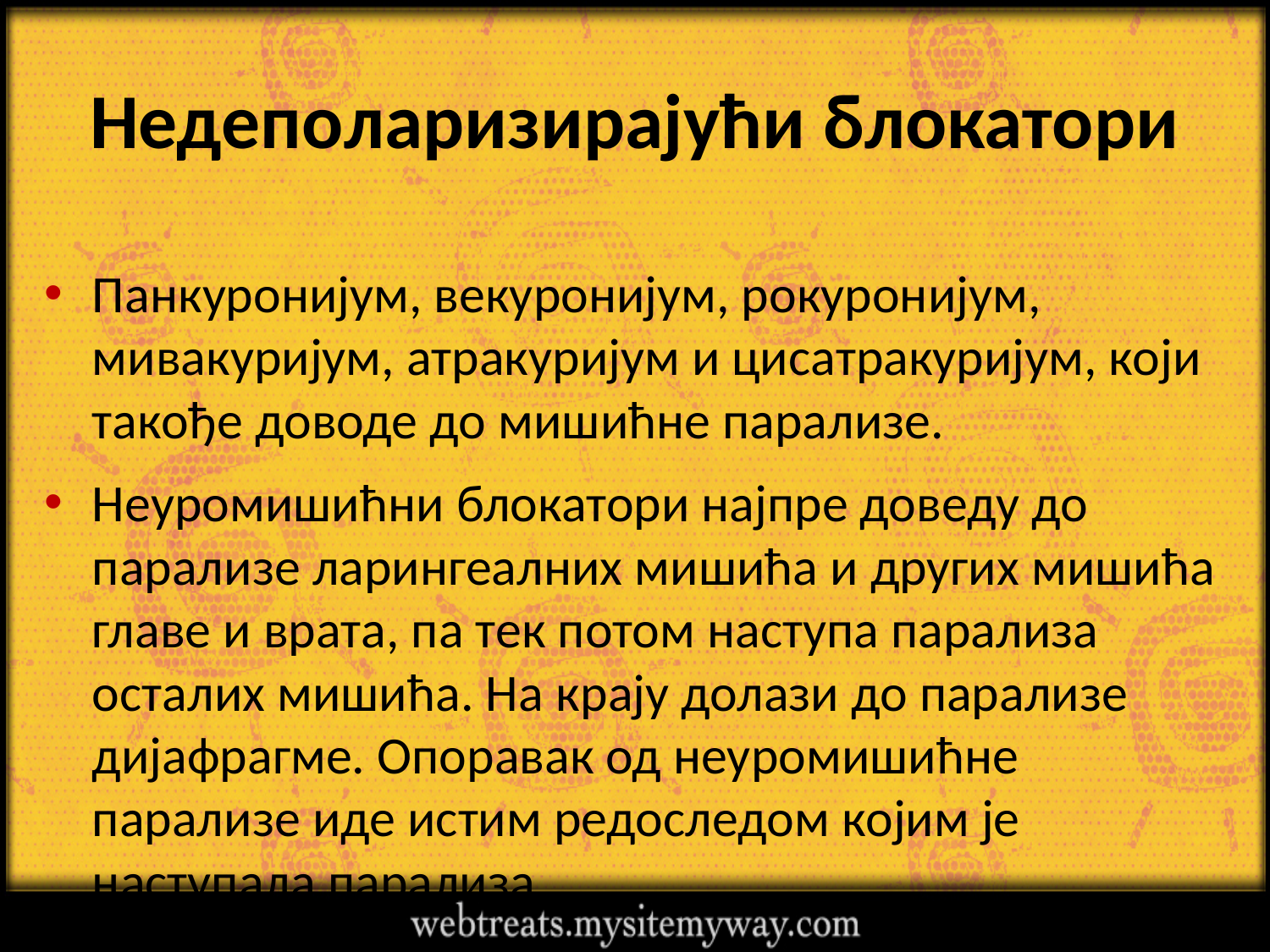

# Недеполаризирајући блокатори
Панкуронијум, векуронијум, рокуронијум, мивакуријум, атракуријум и цисатракуријум, који такође доводе до мишићне парализе.
Неуромишићни блокатори најпре доведу до парализе ларингеалних мишића и других мишића главе и врата, па тек потом наступа парализа осталих мишића. На крају долази до парализе дијафрагме. Опоравак од неуромишићне парализе иде истим редоследом којим је наступала парализа.